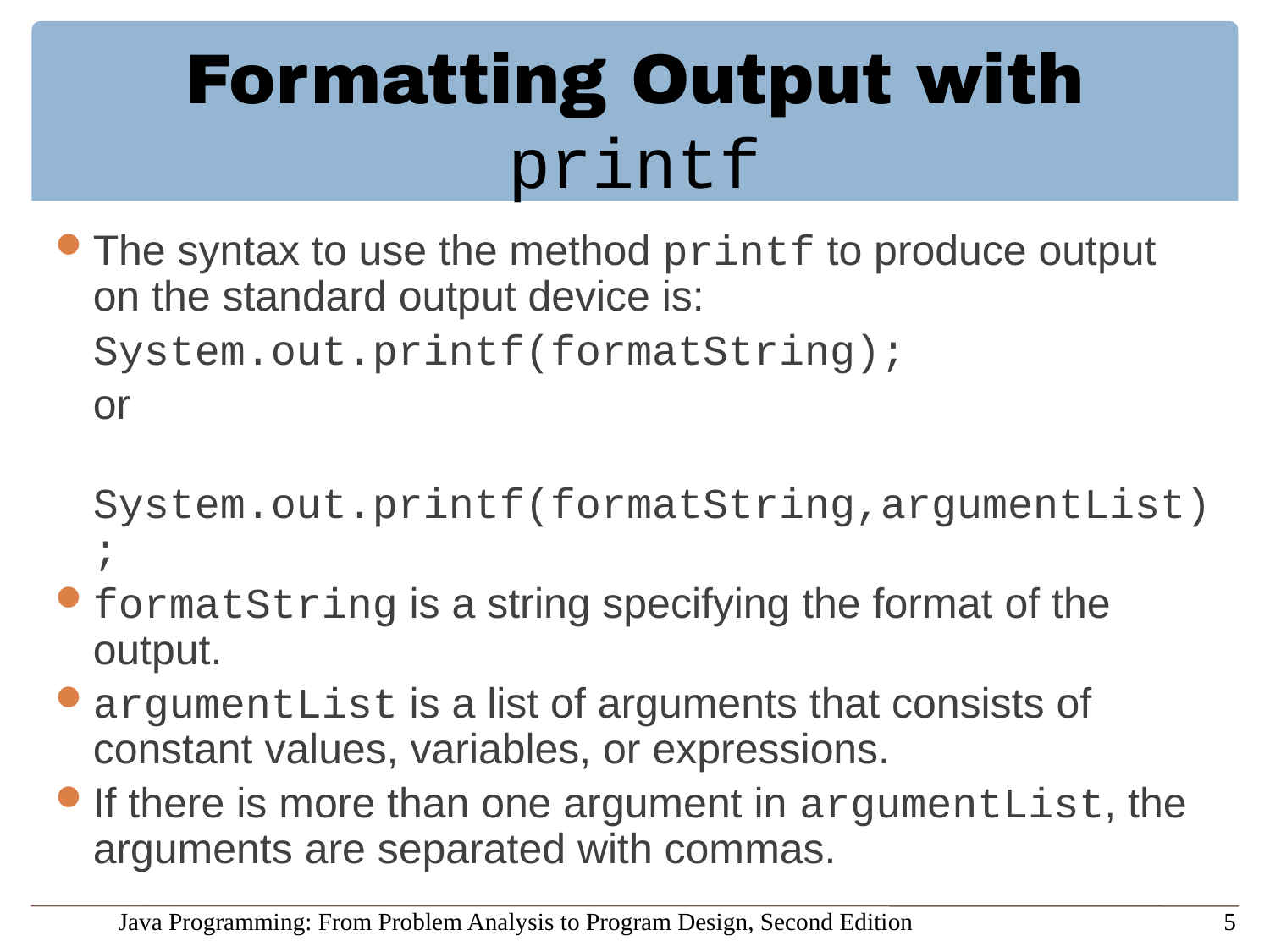

# Formatting Output with printf
The syntax to use the method printf to produce output on the standard output device is:
	System.out.printf(formatString);
	or
	System.out.printf(formatString,argumentList);
formatString is a string specifying the format of the output.
argumentList is a list of arguments that consists of constant values, variables, or expressions.
If there is more than one argument in argumentList, the arguments are separated with commas.
Java Programming: From Problem Analysis to Program Design, Second Edition
5